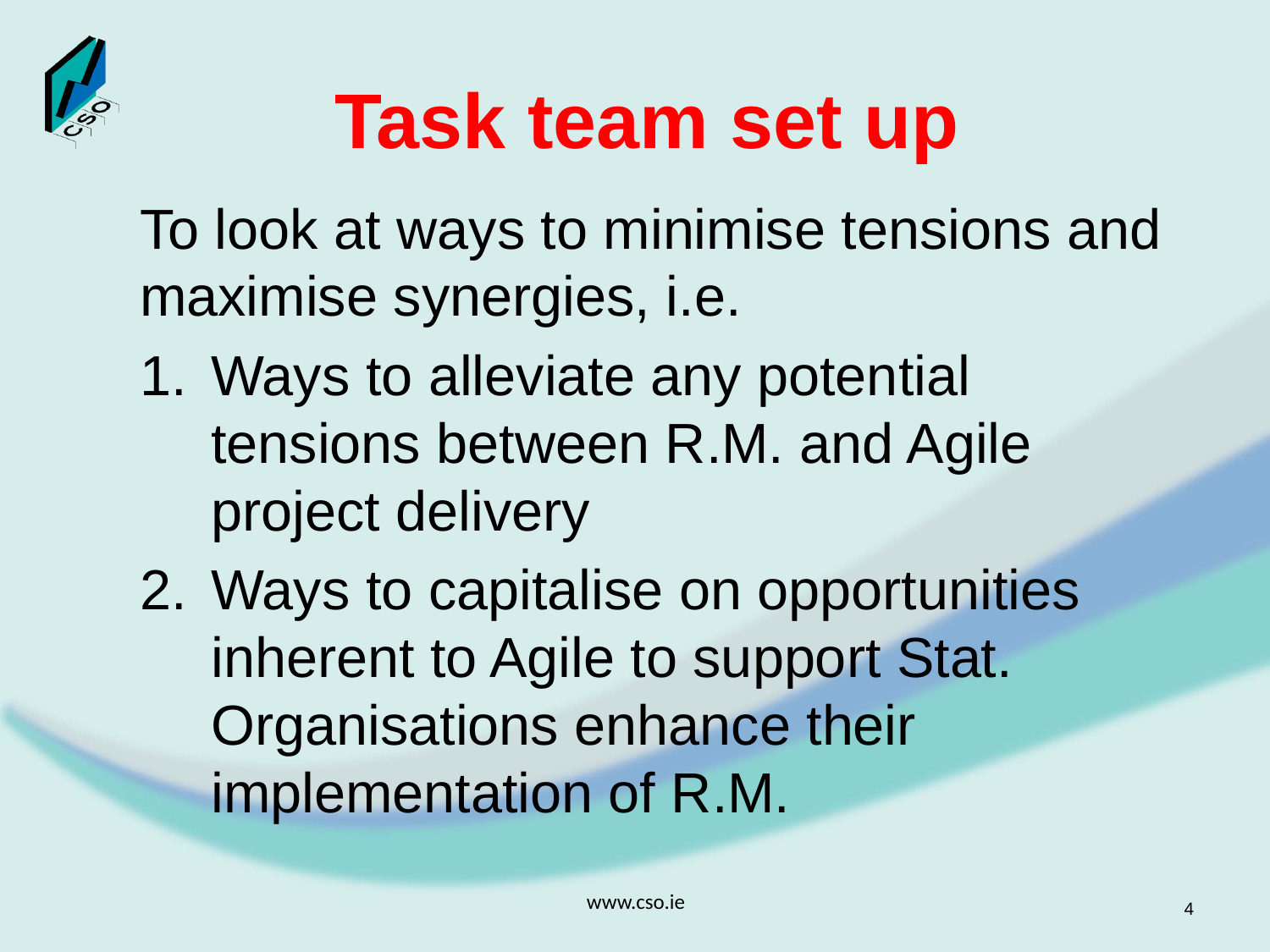

# Task team set up
To look at ways to minimise tensions and maximise synergies, i.e.
Ways to alleviate any potential tensions between R.M. and Agile project delivery
Ways to capitalise on opportunities inherent to Agile to support Stat. Organisations enhance their implementation of R.M.
www.cso.ie
4